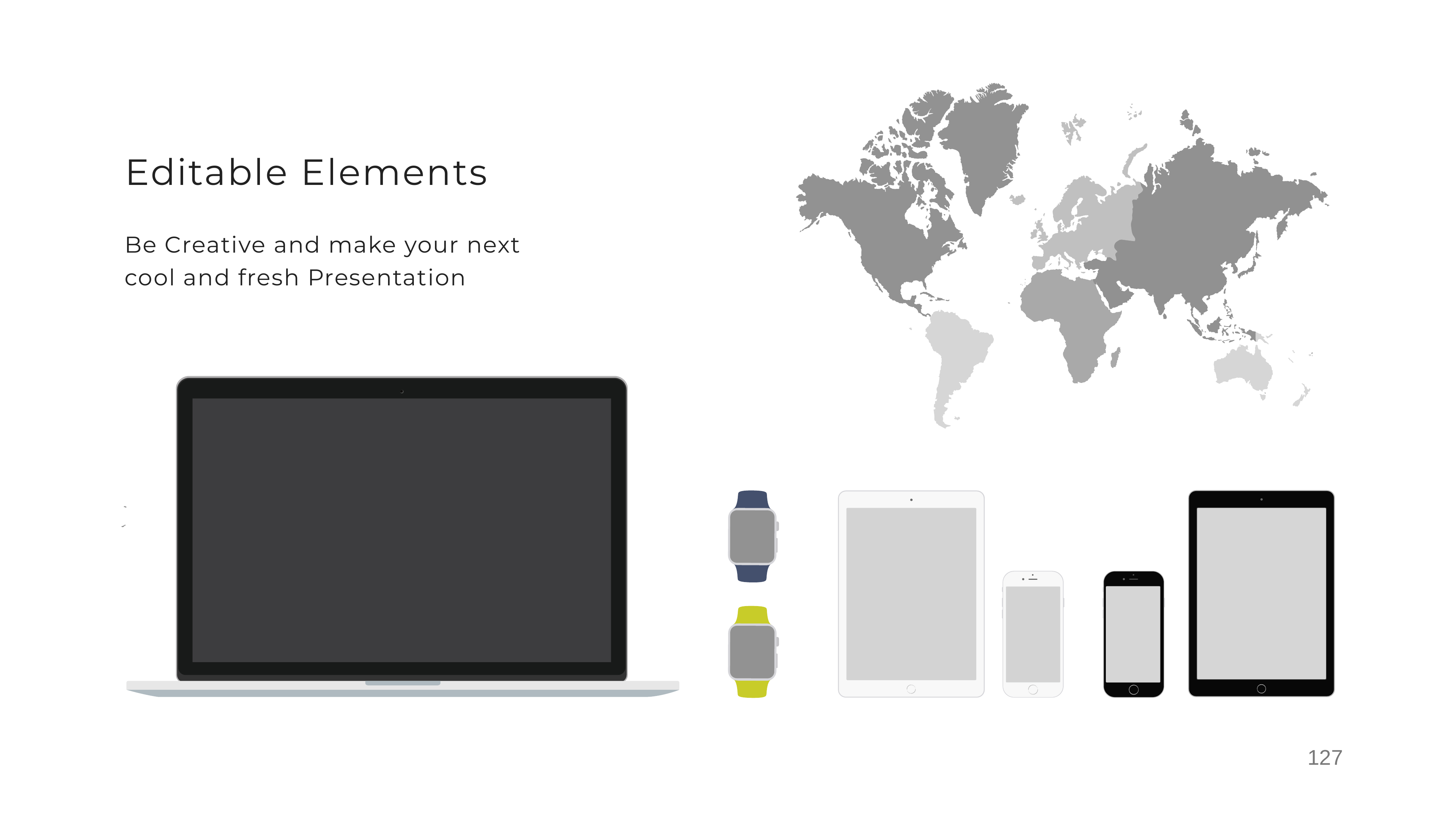

Editable Elements
Be Creative and make your next cool and fresh Presentation

127